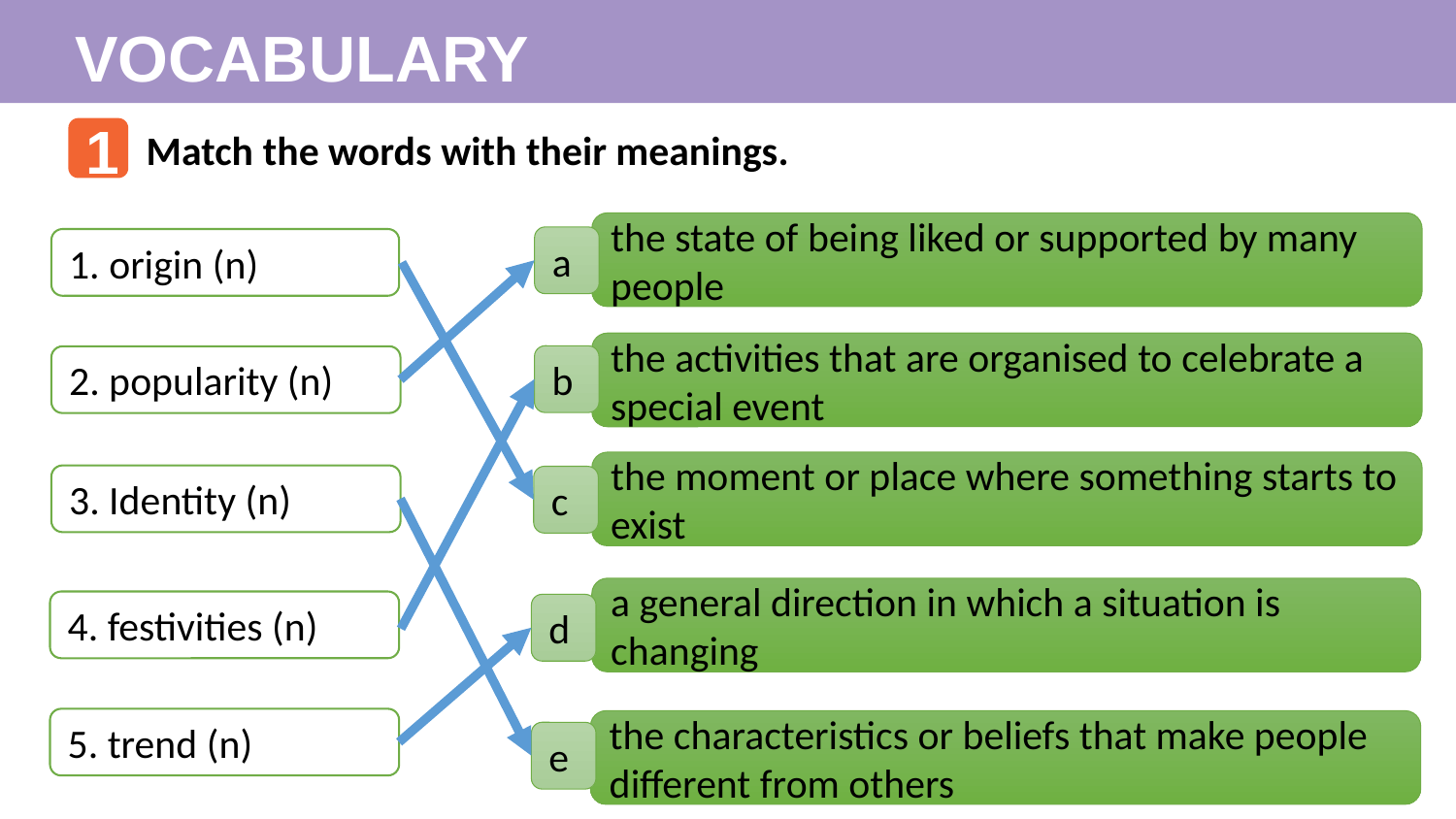

VOCABULARY
1

Match the words with their meanings.
the state of being liked or supported by many people
a
 origin (n)
the activities that are organised to celebrate a special event
2. popularity (n)
the moment or place where something starts to exist
3. Identity (n)
a general direction in which a situation is changing
4. festivities (n)
5. trend (n)
b
c
d
e
the characteristics or beliefs that make people different from others